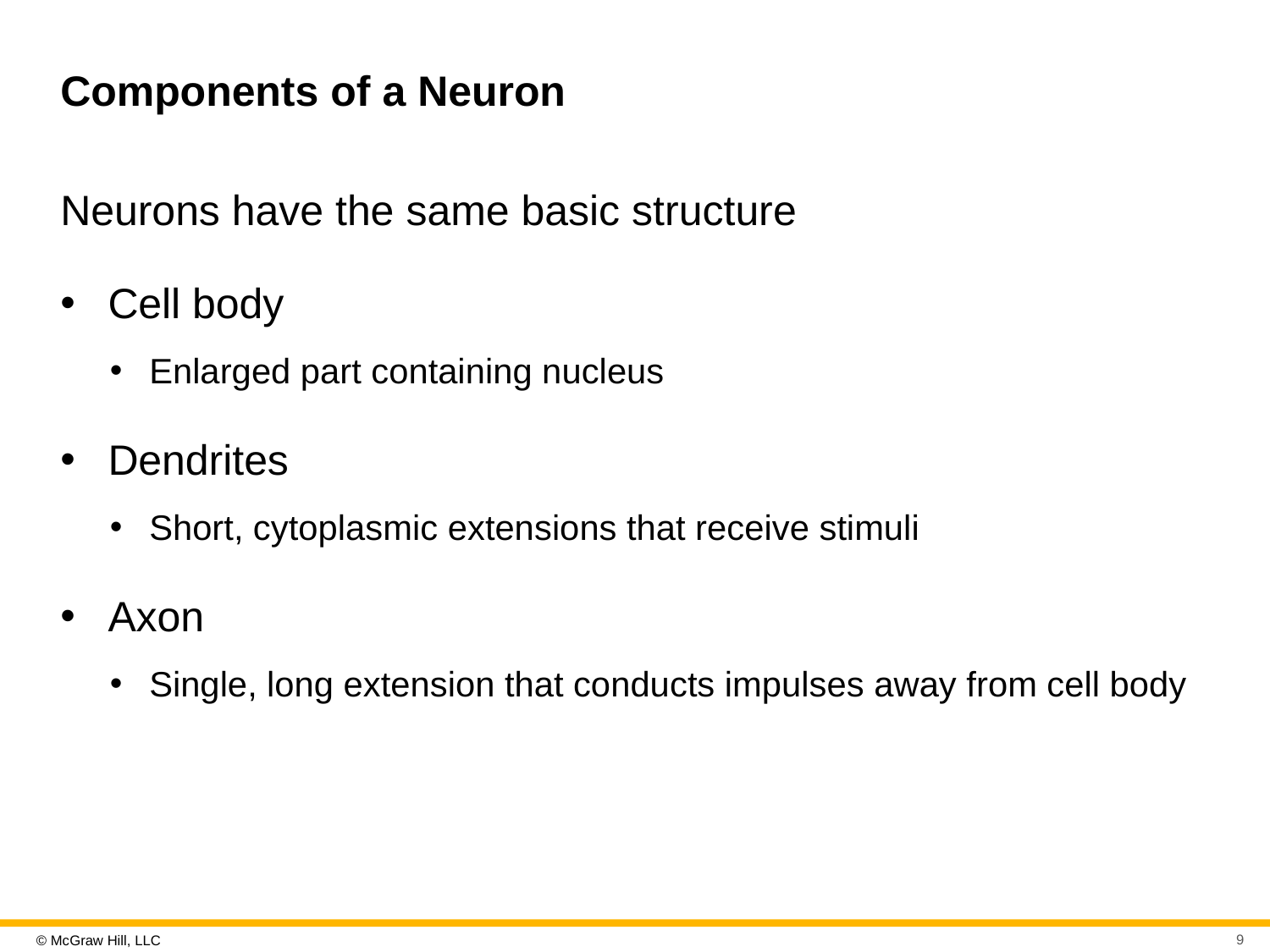

# Components of a Neuron
Neurons have the same basic structure
Cell body
Enlarged part containing nucleus
Dendrites
Short, cytoplasmic extensions that receive stimuli
Axon
Single, long extension that conducts impulses away from cell body
9